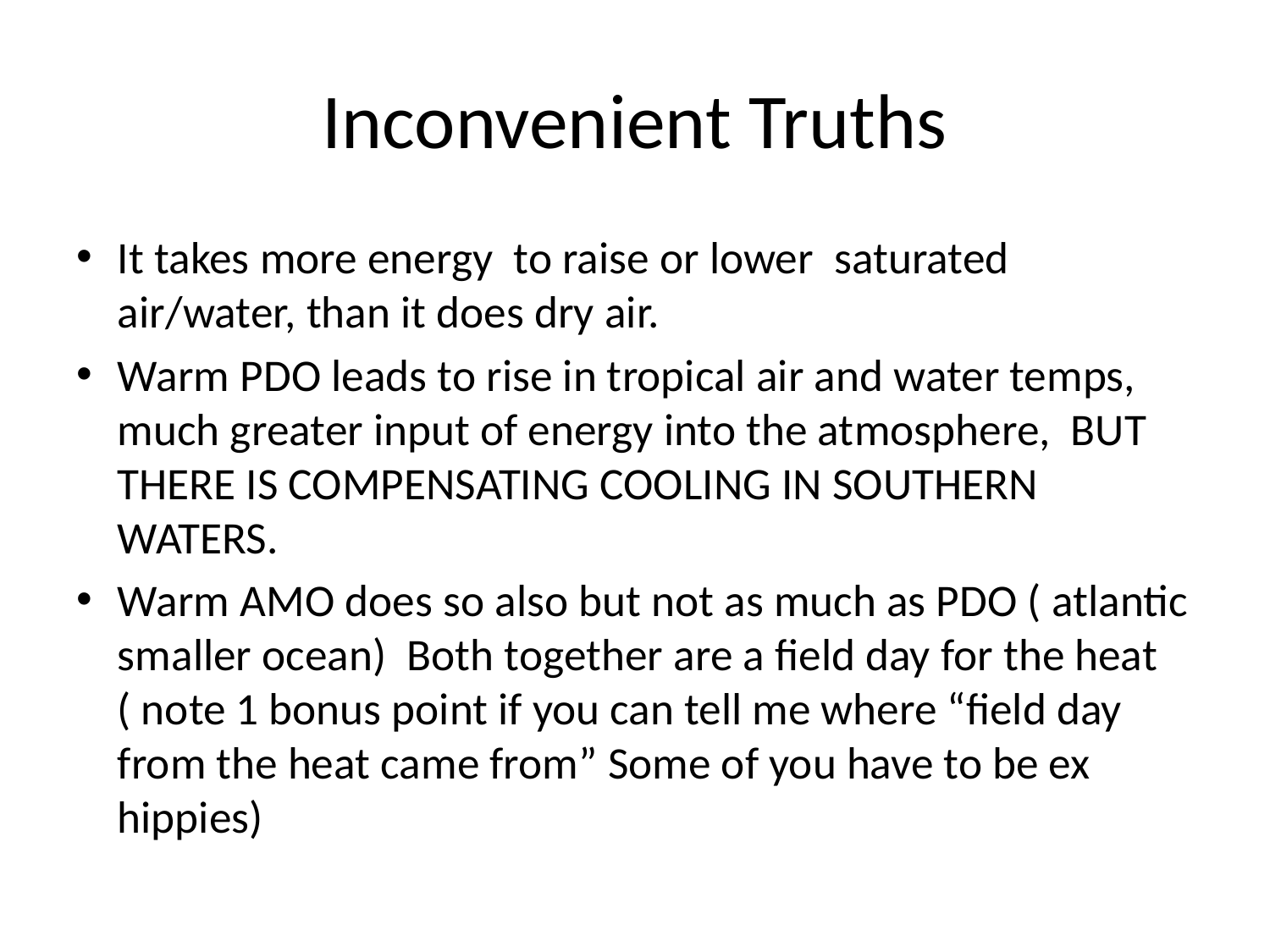

# Inconvenient Truths
It takes more energy  to raise or lower  saturated air/water, than it does dry air.
Warm PDO leads to rise in tropical air and water temps,  much greater input of energy into the atmosphere,  BUT THERE IS COMPENSATING COOLING IN SOUTHERN WATERS.
Warm AMO does so also but not as much as PDO ( atlantic smaller ocean)  Both together are a field day for the heat ( note 1 bonus point if you can tell me where “field day from the heat came from” Some of you have to be ex hippies)